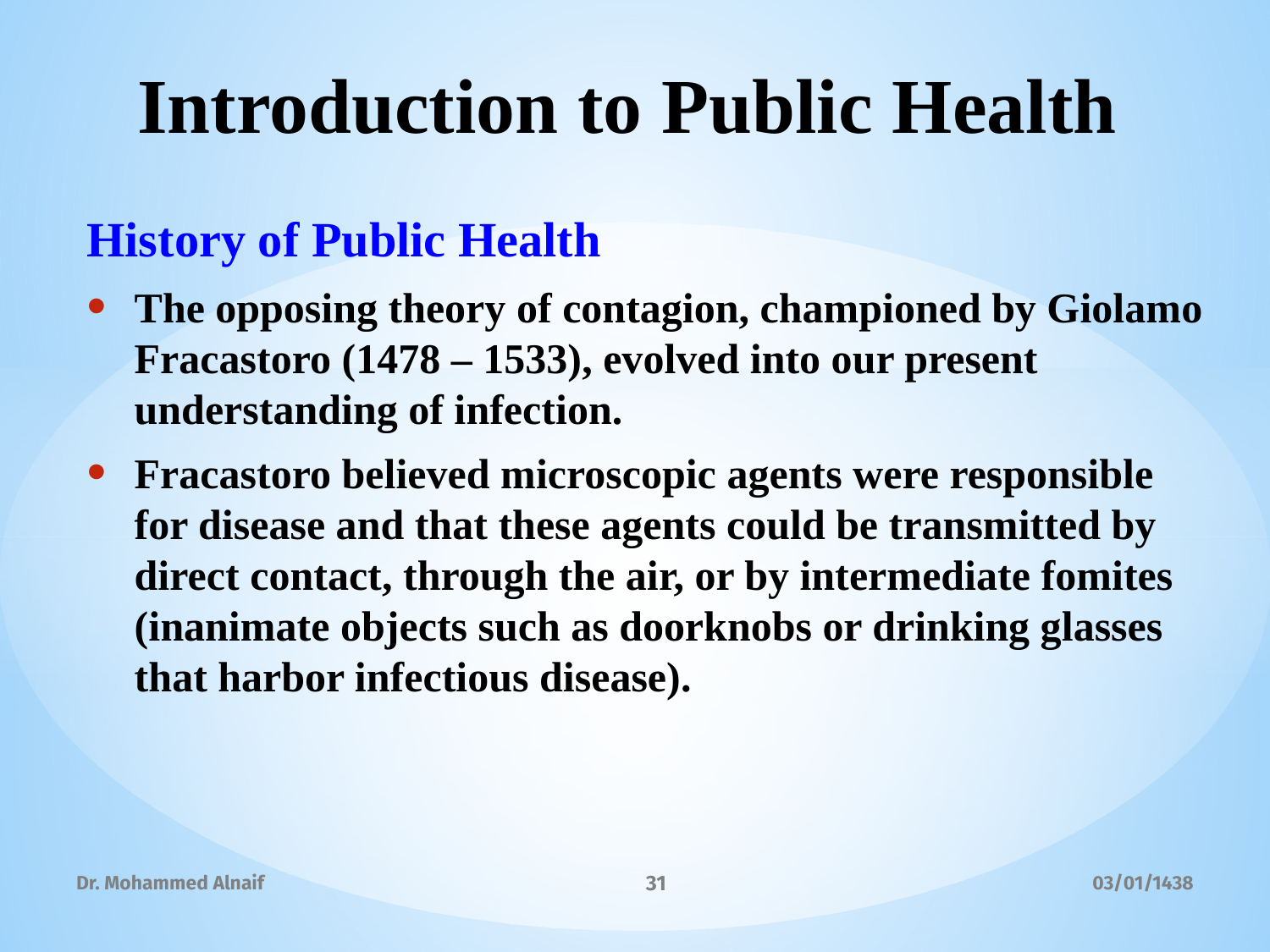

# Introduction to Public Health
History of Public Health
The opposing theory of contagion, championed by Giolamo Fracastoro (1478 – 1533), evolved into our present understanding of infection.
Fracastoro believed microscopic agents were responsible for disease and that these agents could be transmitted by direct contact, through the air, or by intermediate fomites (inanimate objects such as doorknobs or drinking glasses that harbor infectious disease).
Dr. Mohammed Alnaif
31
03/01/1438